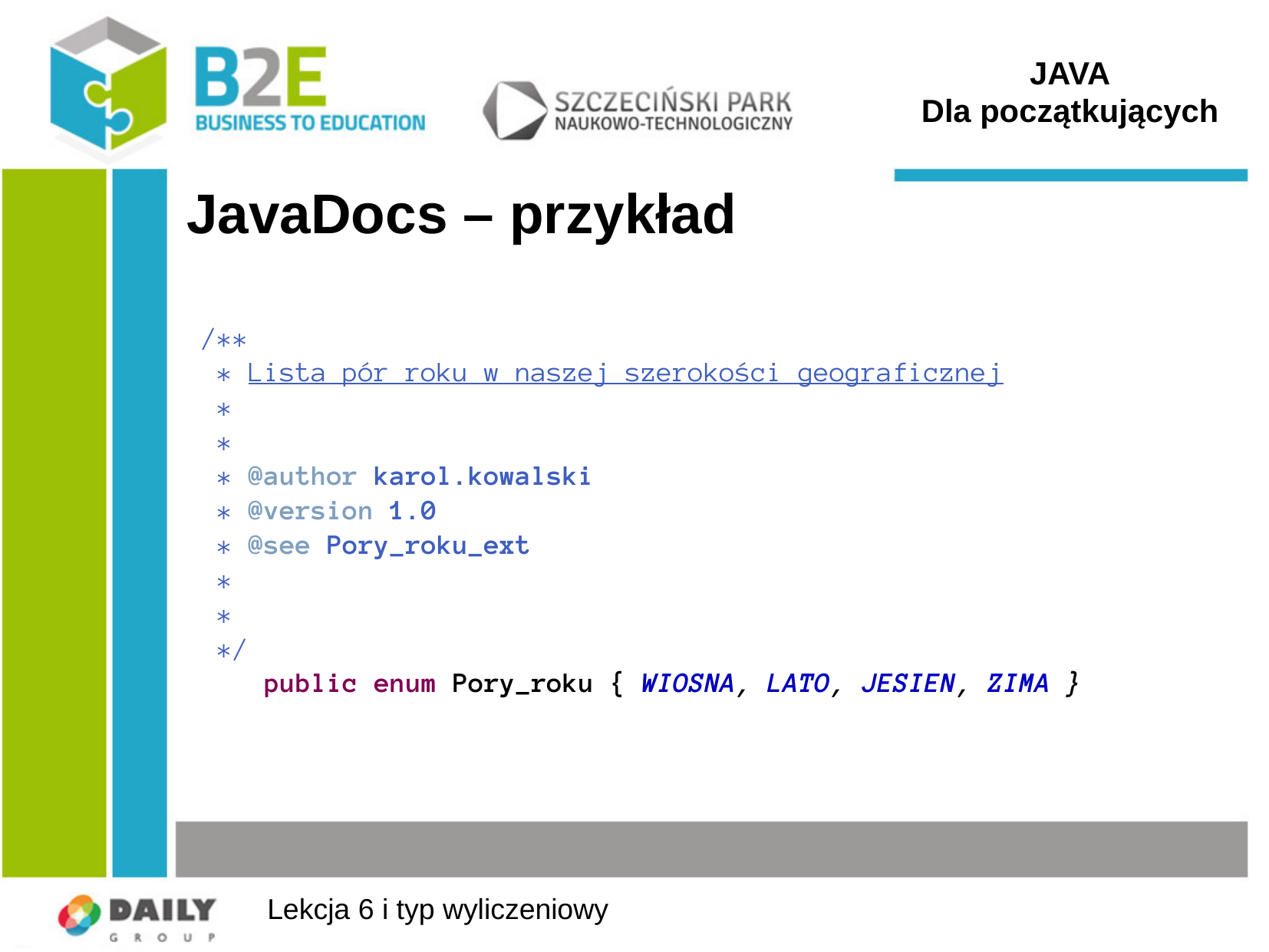

JAVA
Dla początkujących
# JavaDocs – przykład
/**
 * Lista pór roku w naszej szerokości geograficznej
 *
 *
 * @author karol.kowalski
 * @version 1.0
 * @see Pory_roku_ext
 *
 *
 */
    public enum Pory_roku { WIOSNA, LATO, JESIEN, ZIMA }
Lekcja 6 i typ wyliczeniowy